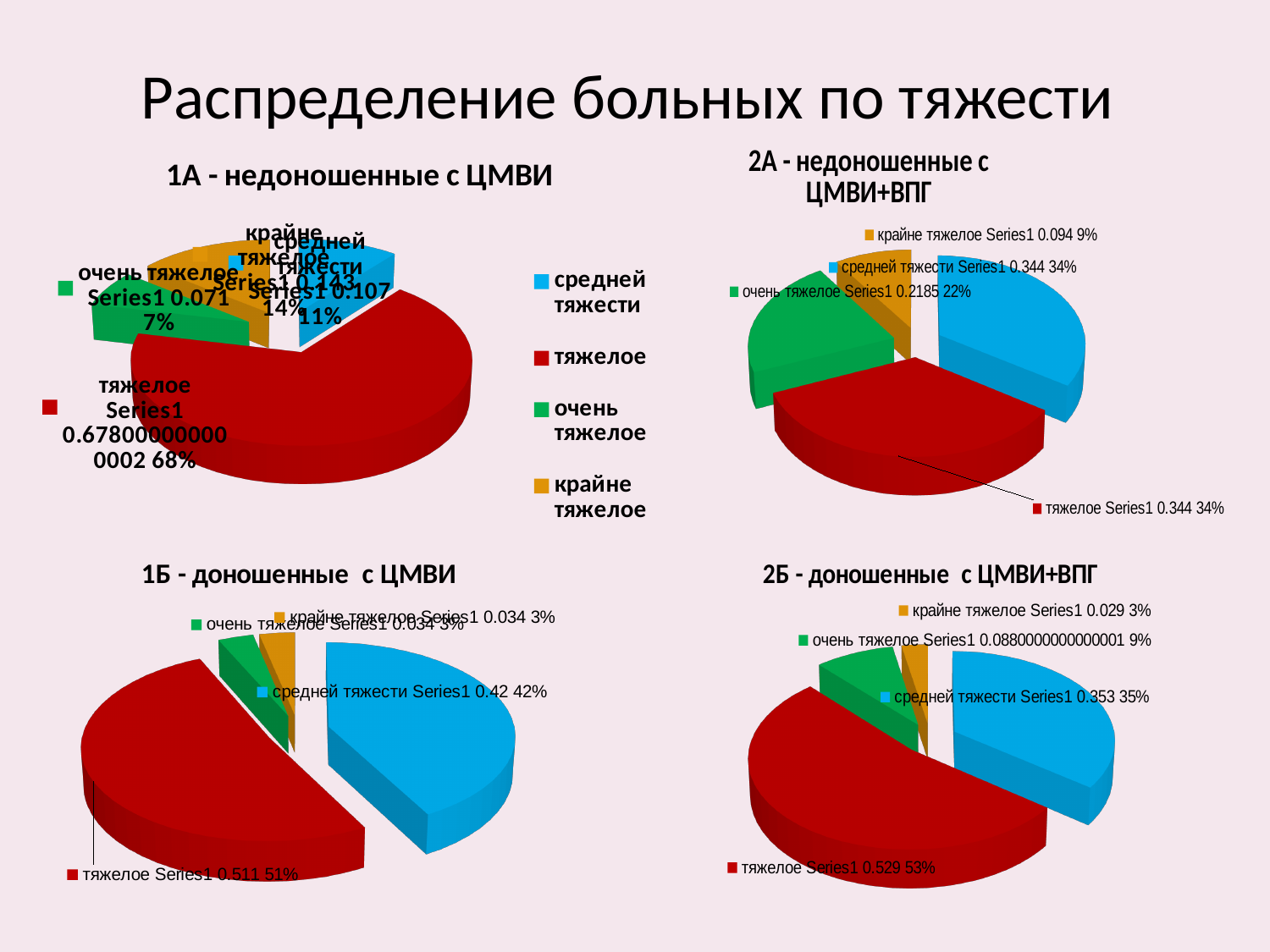

# Распределение больных по тяжести

[unsupported chart]

[unsupported chart]

[unsupported chart]

[unsupported chart]